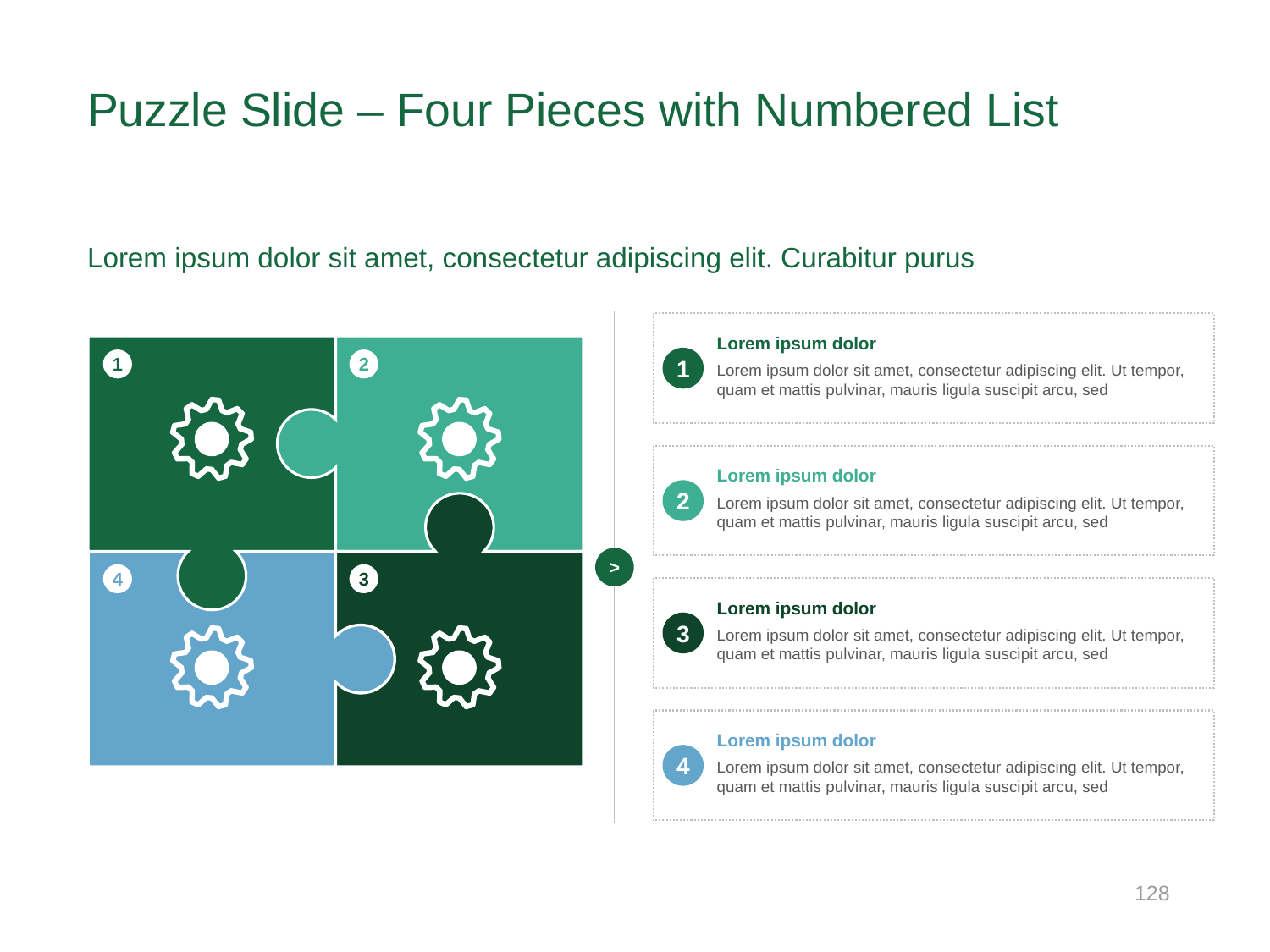

# Puzzle Slide – Four Pieces with Numbered List
Lorem ipsum dolor sit amet, consectetur adipiscing elit. Curabitur purus

Lorem ipsum dolor
1
1
2
Lorem ipsum dolor sit amet, consectetur adipiscing elit. Ut tempor, quam et mattis pulvinar, mauris ligula suscipit arcu, sed

Lorem ipsum dolor
2
Lorem ipsum dolor sit amet, consectetur adipiscing elit. Ut tempor, quam et mattis pulvinar, mauris ligula suscipit arcu, sed

>

4
3

Lorem ipsum dolor
3

Lorem ipsum dolor sit amet, consectetur adipiscing elit. Ut tempor, quam et mattis pulvinar, mauris ligula suscipit arcu, sed

Lorem ipsum dolor
4
Lorem ipsum dolor sit amet, consectetur adipiscing elit. Ut tempor, quam et mattis pulvinar, mauris ligula suscipit arcu, sed
128